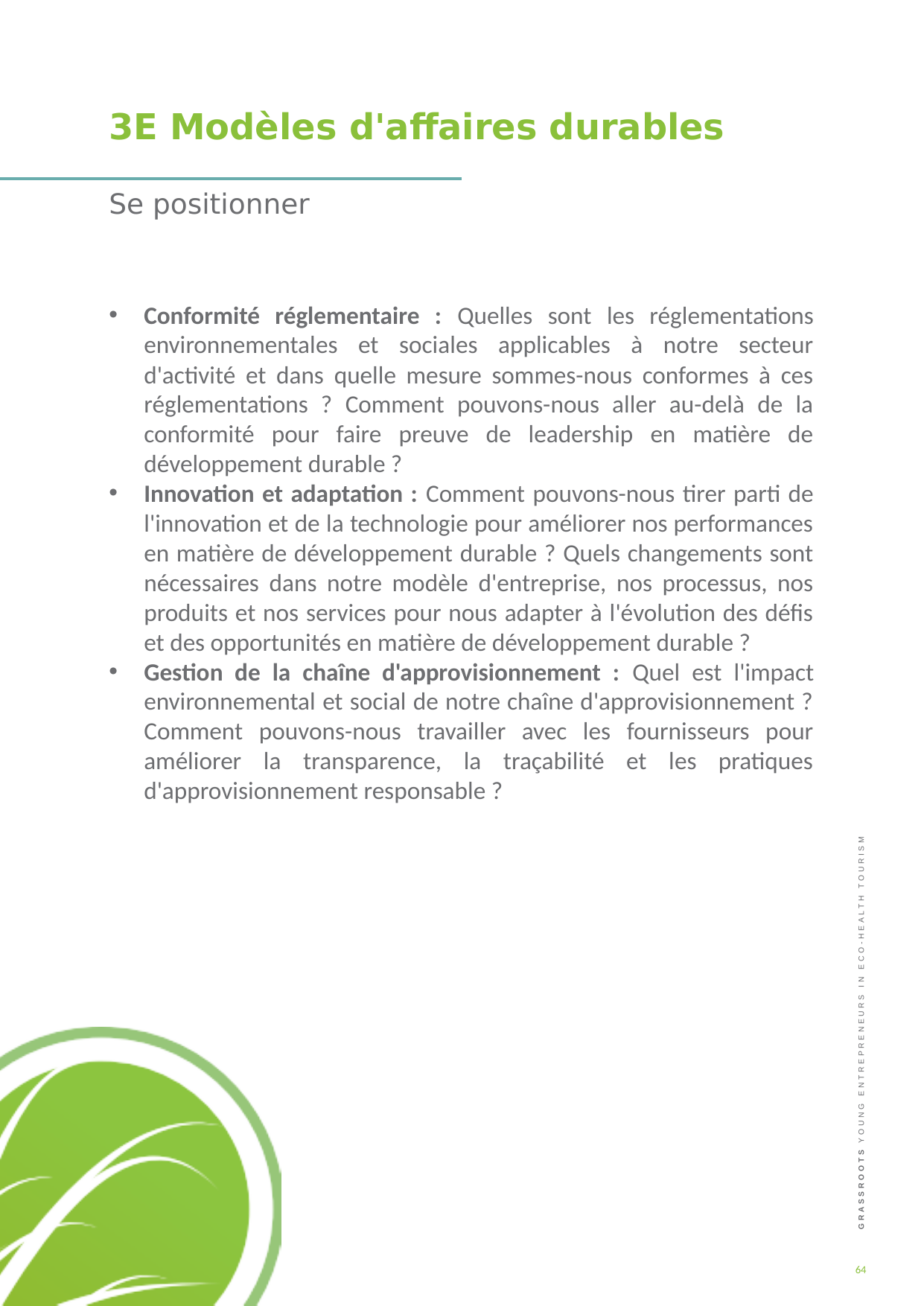

3E Modèles d'affaires durables
Se positionner
Conformité réglementaire : Quelles sont les réglementations environnementales et sociales applicables à notre secteur d'activité et dans quelle mesure sommes-nous conformes à ces réglementations ? Comment pouvons-nous aller au-delà de la conformité pour faire preuve de leadership en matière de développement durable ?
Innovation et adaptation : Comment pouvons-nous tirer parti de l'innovation et de la technologie pour améliorer nos performances en matière de développement durable ? Quels changements sont nécessaires dans notre modèle d'entreprise, nos processus, nos produits et nos services pour nous adapter à l'évolution des défis et des opportunités en matière de développement durable ?
Gestion de la chaîne d'approvisionnement : Quel est l'impact environnemental et social de notre chaîne d'approvisionnement ? Comment pouvons-nous travailler avec les fournisseurs pour améliorer la transparence, la traçabilité et les pratiques d'approvisionnement responsable ?

64